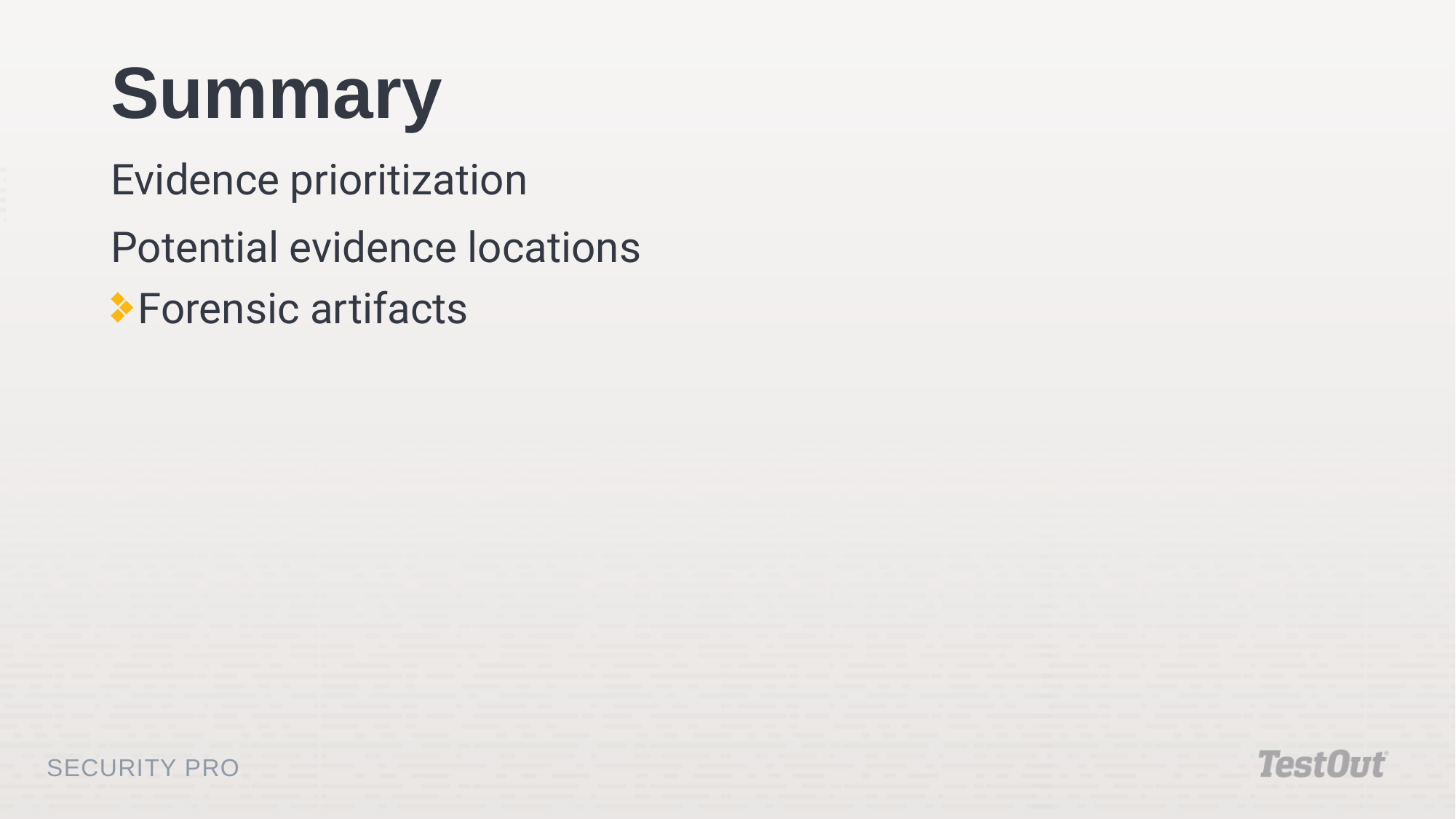

# Summary
Evidence prioritization
Potential evidence locations
Forensic artifacts
Security Pro